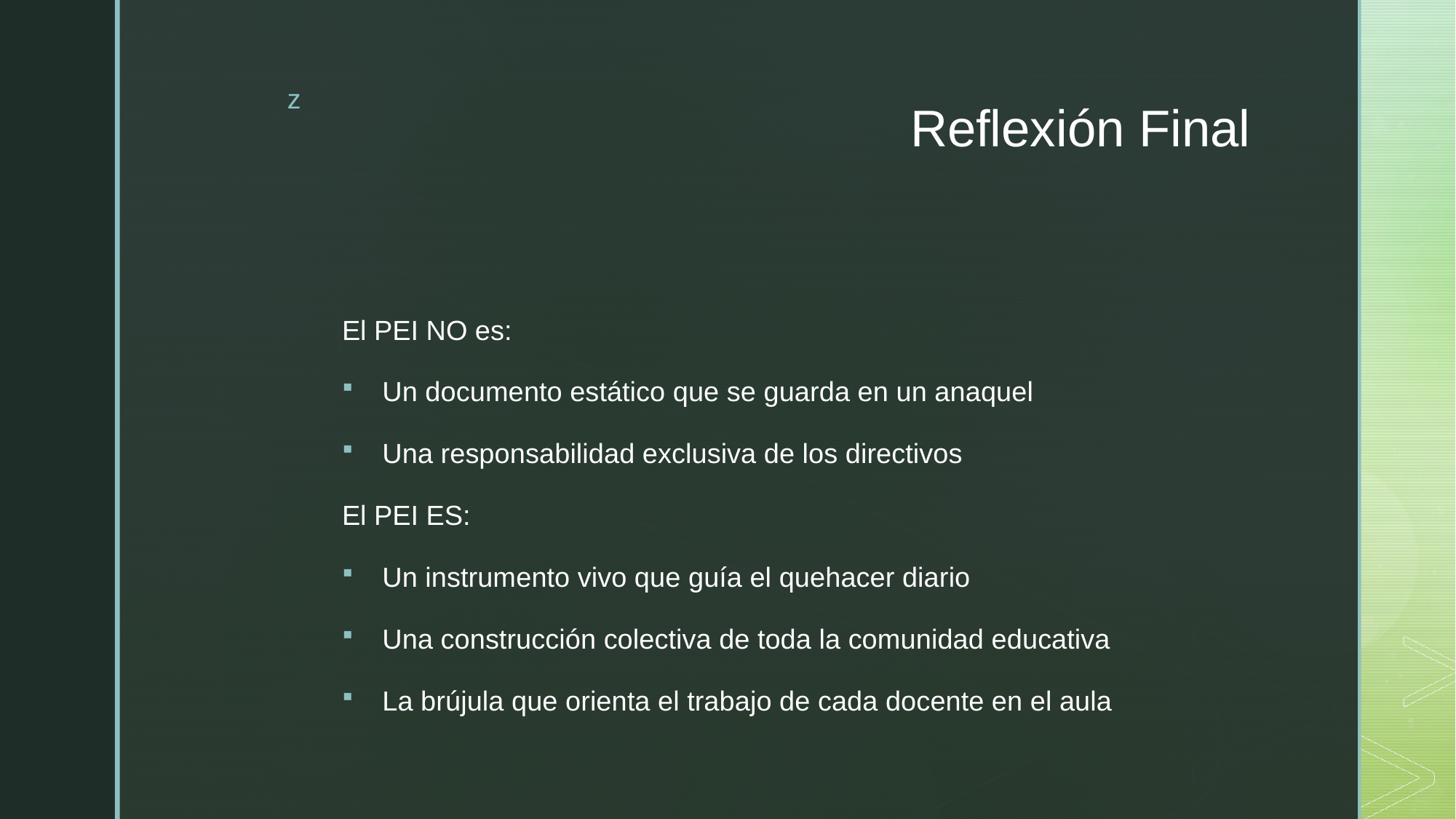

# Reflexión Final

El PEI NO es:
Un documento estático que se guarda en un anaquel
Una responsabilidad exclusiva de los directivos
El PEI ES:
Un instrumento vivo que guía el quehacer diario
Una construcción colectiva de toda la comunidad educativa
La brújula que orienta el trabajo de cada docente en el aula